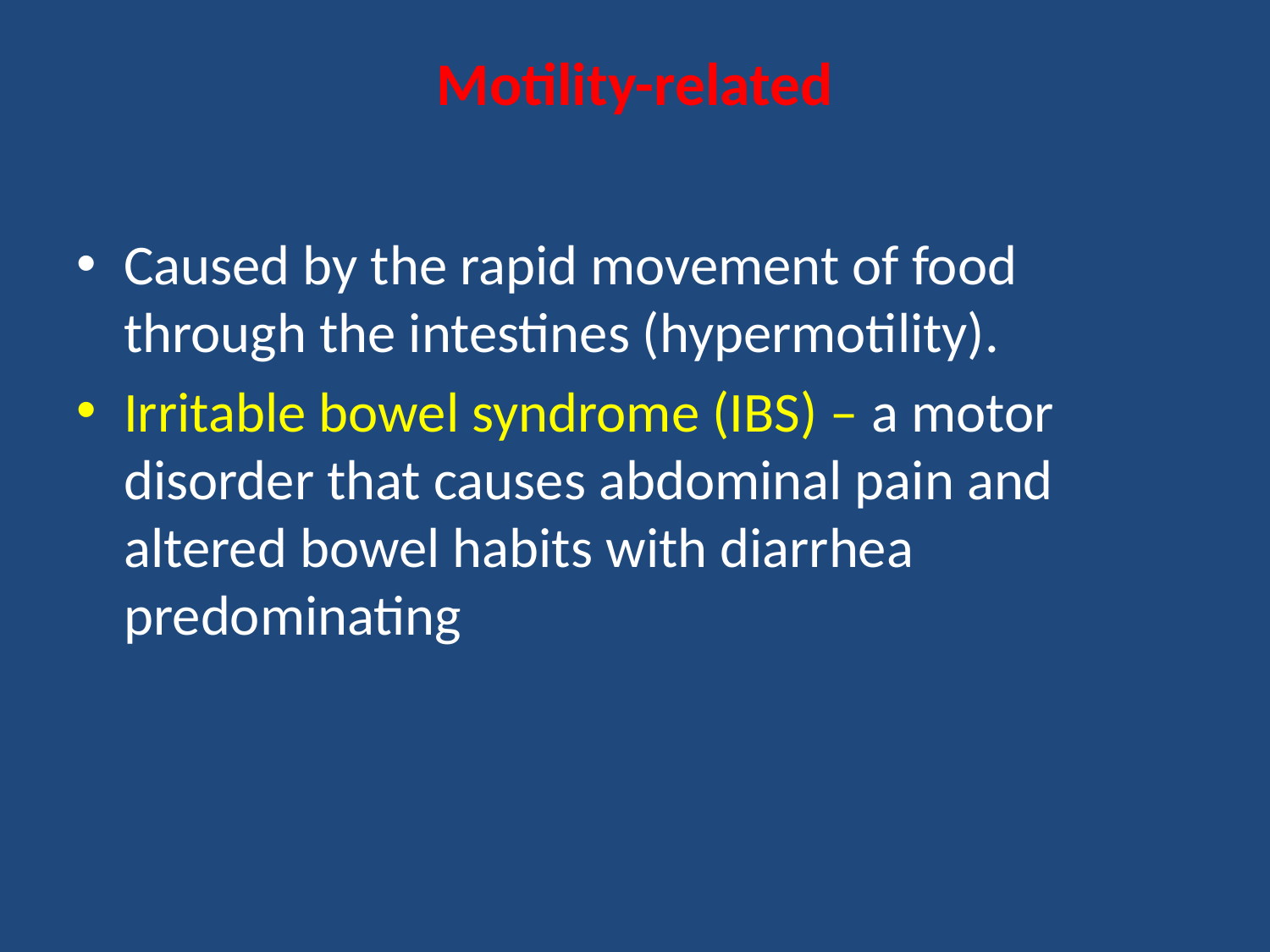

# Motility-related
Caused by the rapid movement of food through the intestines (hypermotility).
Irritable bowel syndrome (IBS) – a motor disorder that causes abdominal pain and altered bowel habits with diarrhea predominating